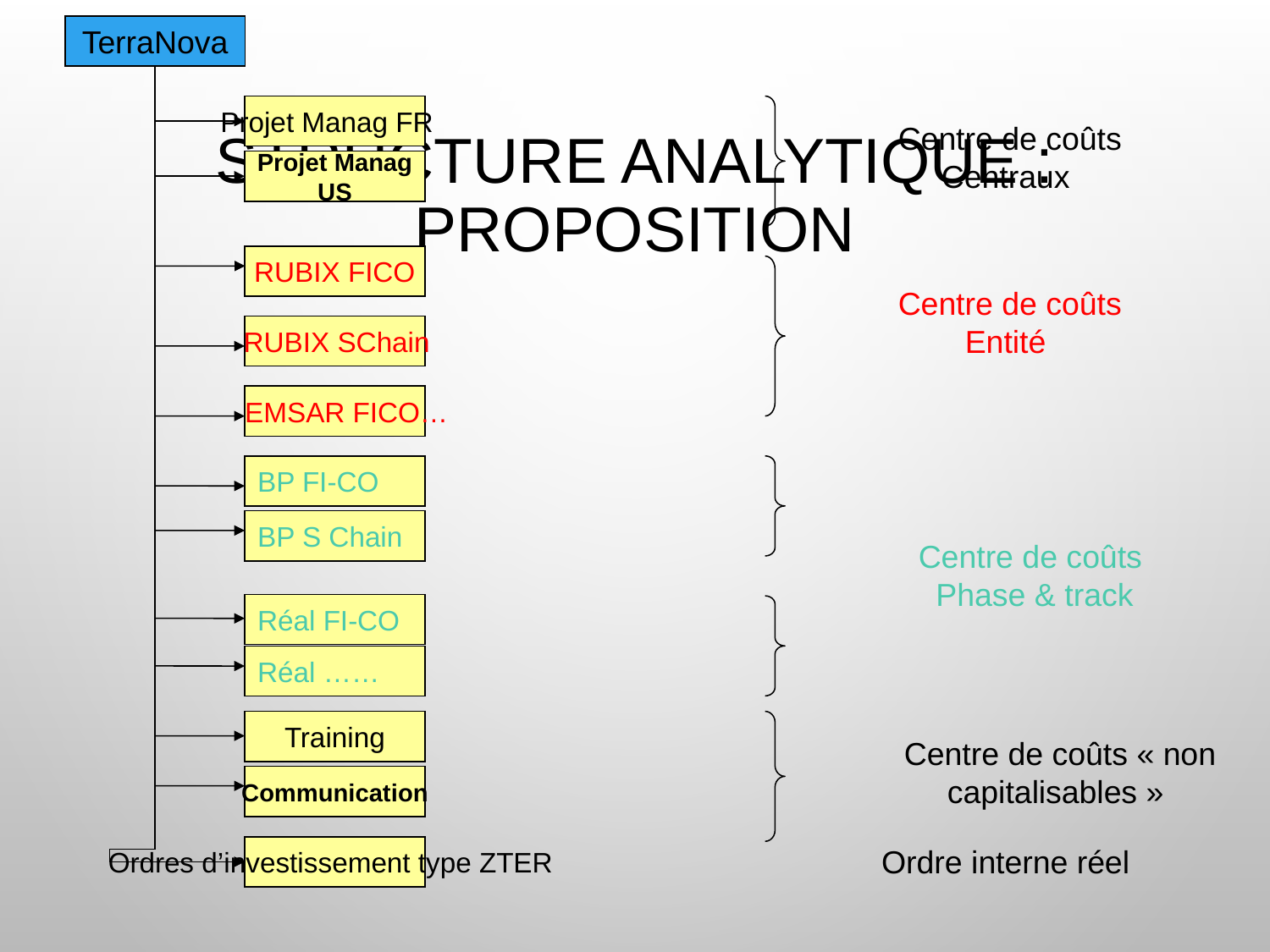

TerraNova
# Structure analytique : proposition
Projet Manag FR

Centre de coûts Centraux
Projet Manag
US

RUBIX FICO

Centre de coûts Entité

RUBIX SChain

   EMSAR FICO…

BP FI-CO

BP S Chain

Centre de coûts  Phase & track
Réal FI-CO

Réal ……

Training

Centre de coûts « non capitalisables »

Communication

Ordre interne réel
Ordres d’investissement type ZTER